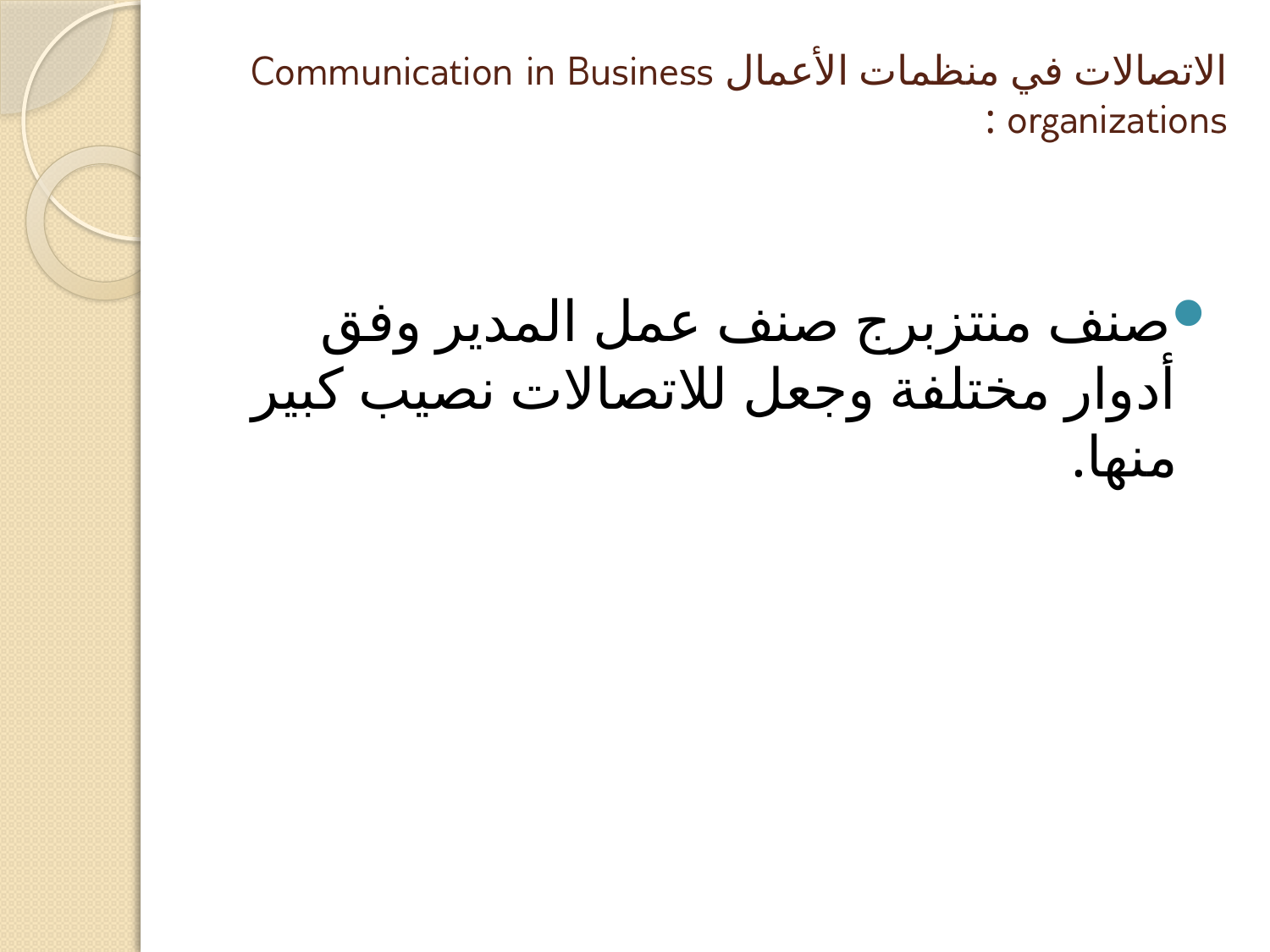

# الاتصالات في منظمات الأعمال Communication in Business organizations :

صنف منتزبرج صنف عمل المدير وفق أدوار مختلفة وجعل للاتصالات نصيب كبير منها.